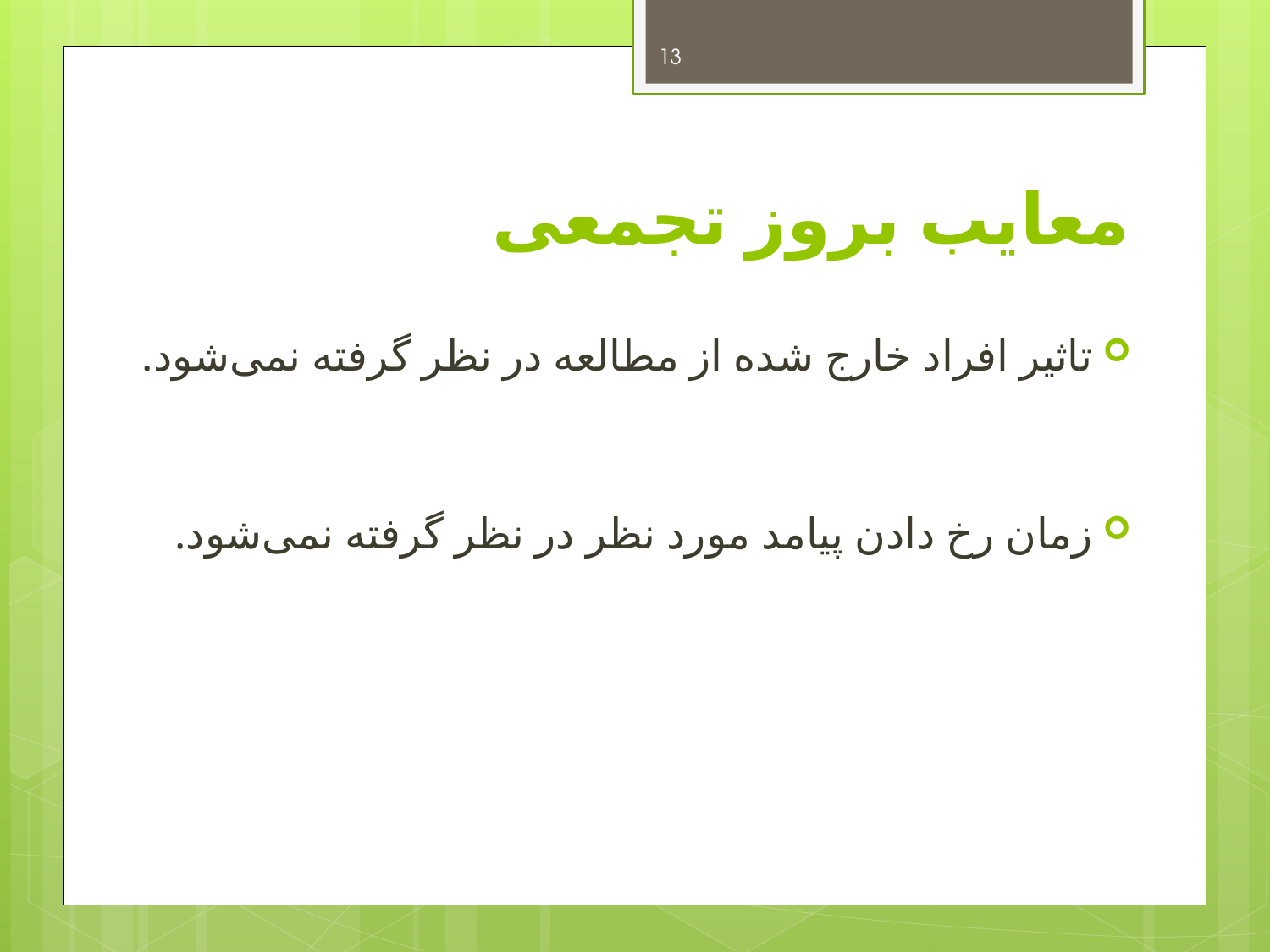

13
# معایب بروز تجمعی
تاثیر افراد خارج شده از مطالعه در نظر گرفته نمی‌شود.

زمان رخ دادن پیامد مورد نظر در نظر گرفته نمی‌شود.